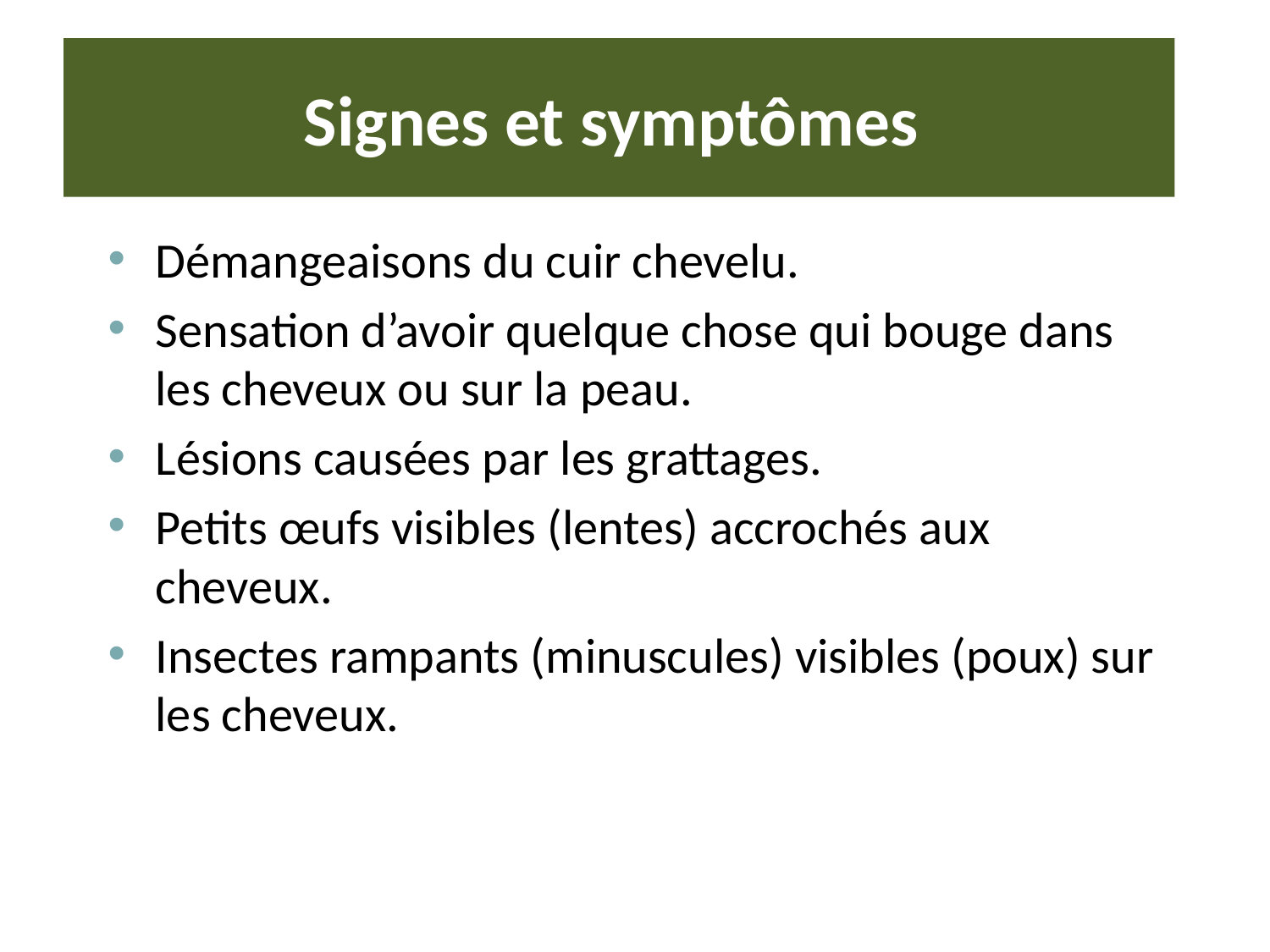

# Signes et symptômes
Démangeaisons du cuir chevelu.
Sensation d’avoir quelque chose qui bouge dans les cheveux ou sur la peau.
Lésions causées par les grattages.
Petits œufs visibles (lentes) accrochés aux cheveux.
Insectes rampants (minuscules) visibles (poux) sur les cheveux.